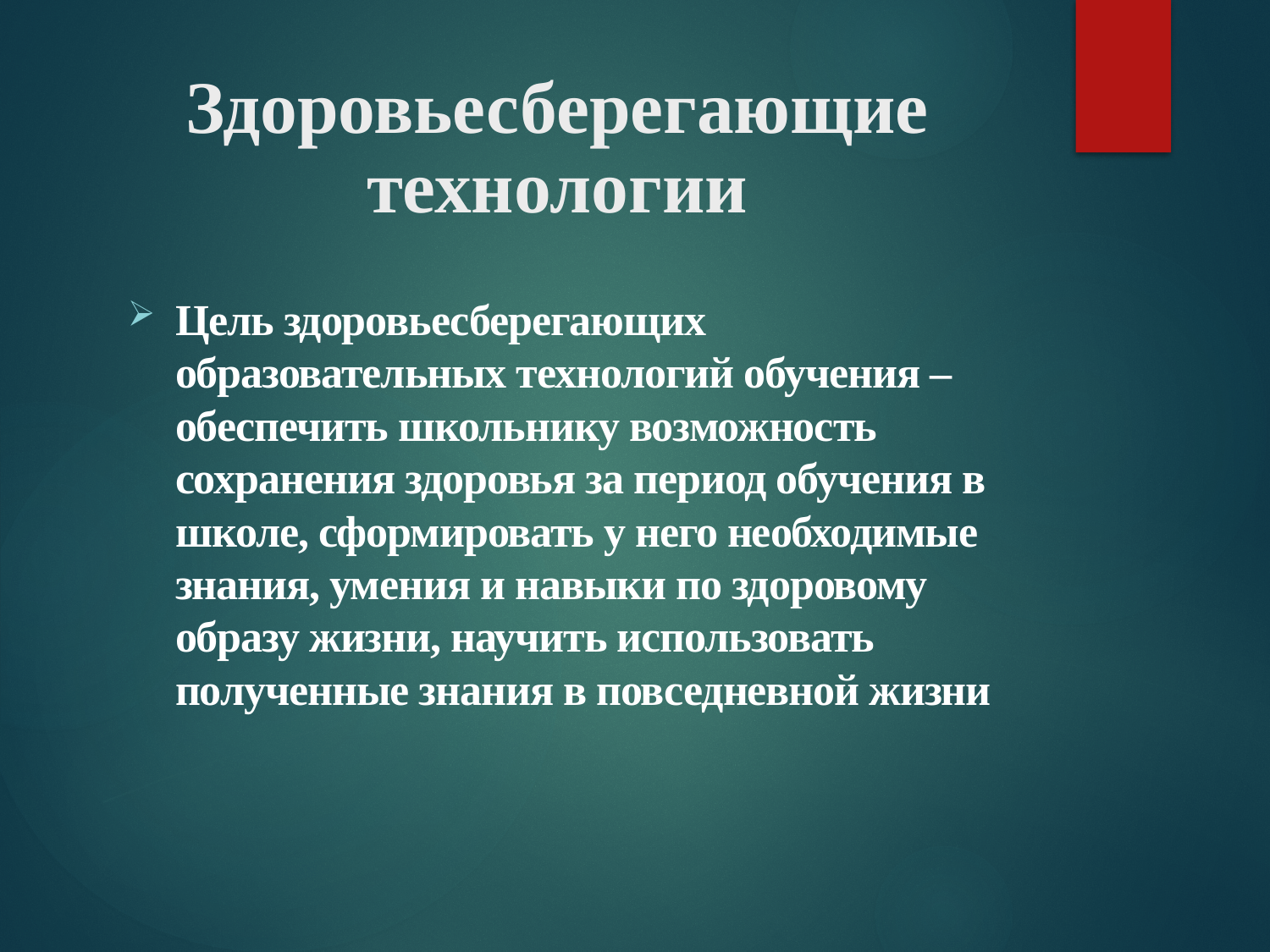

# Здоровьесберегающие технологии
Цель здоровьесберегающих образовательных технологий обучения – обеспечить школьнику возможность сохранения здоровья за период обучения в школе, сформировать у него необходимые знания, умения и навыки по здоровому образу жизни, научить использовать полученные знания в повседневной жизни